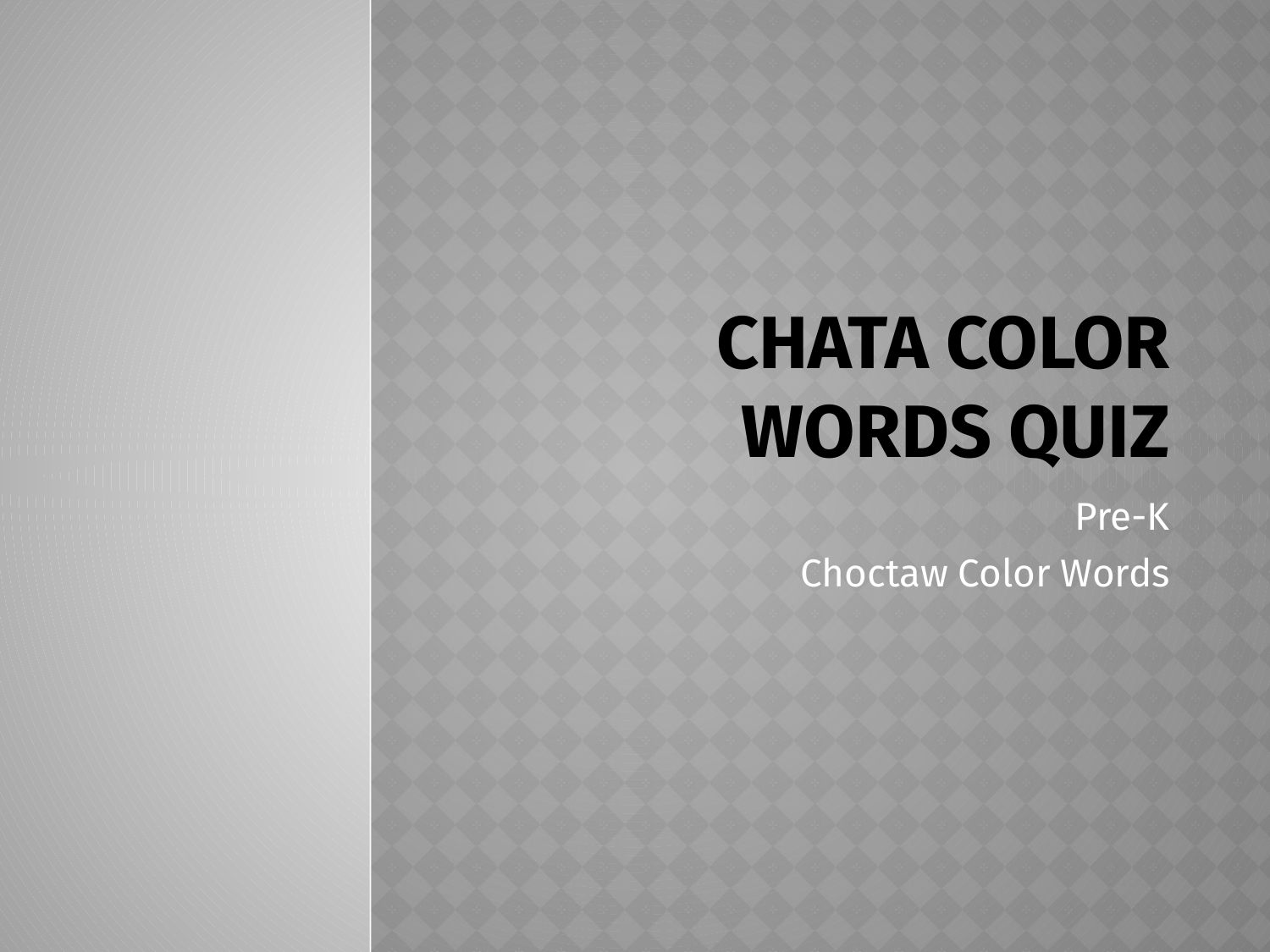

# Chata Color Words Quiz
Pre-K
Choctaw Color Words